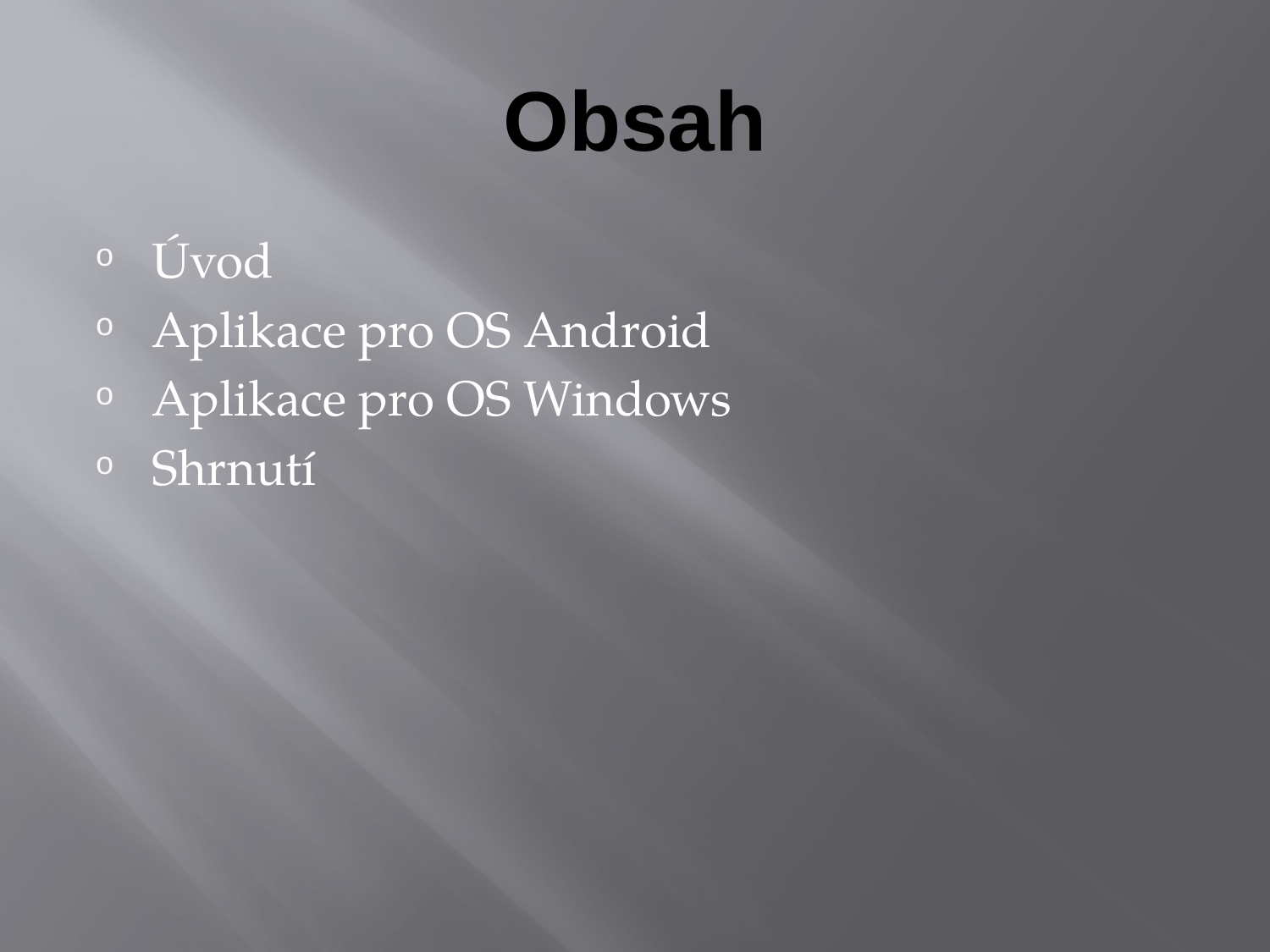

# Obsah
Úvod
Aplikace pro OS Android
Aplikace pro OS Windows
Shrnutí